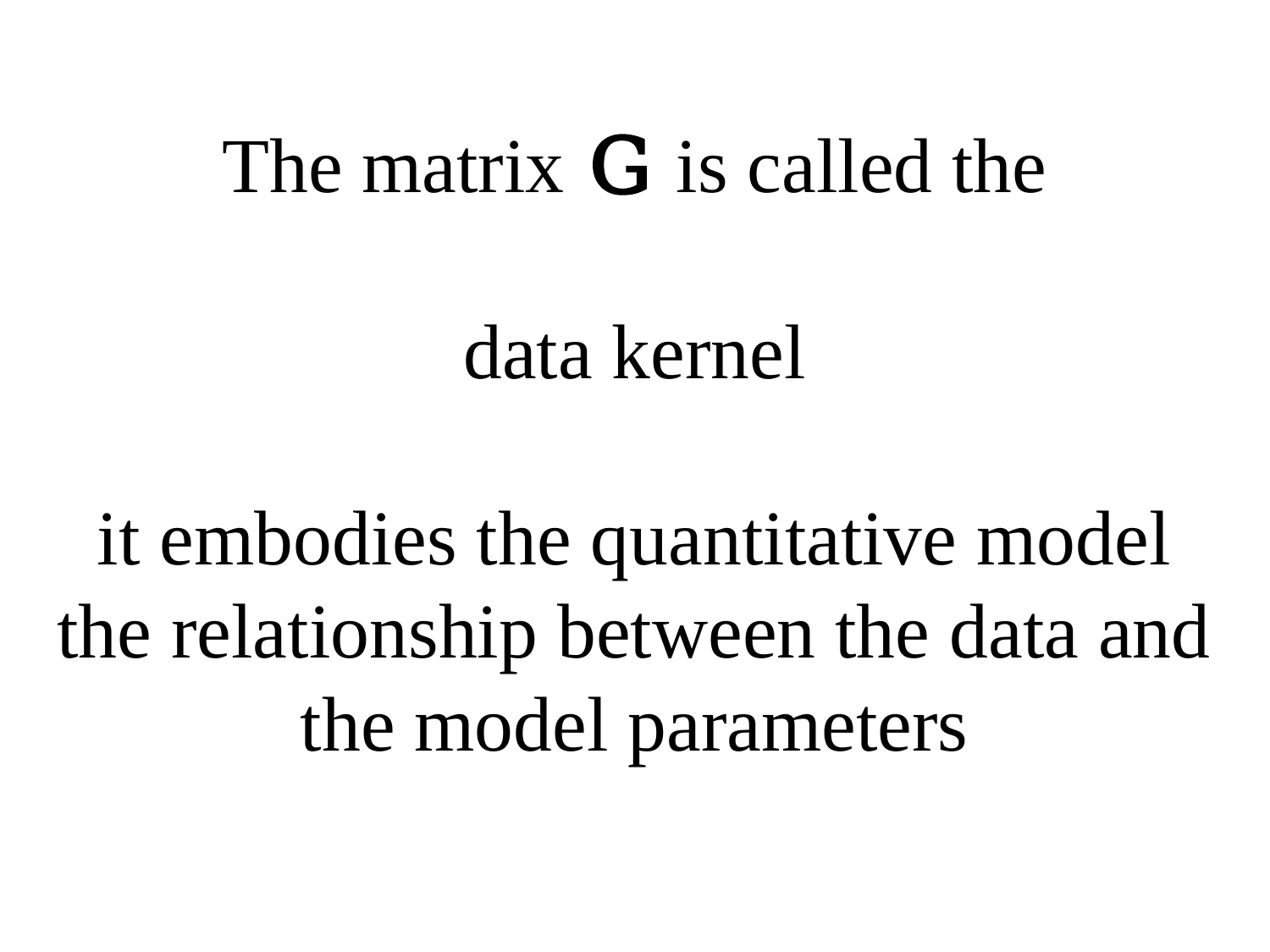

# The matrix G is called the data kernel it embodies the quantitative model the relationship between the data and the model parameters